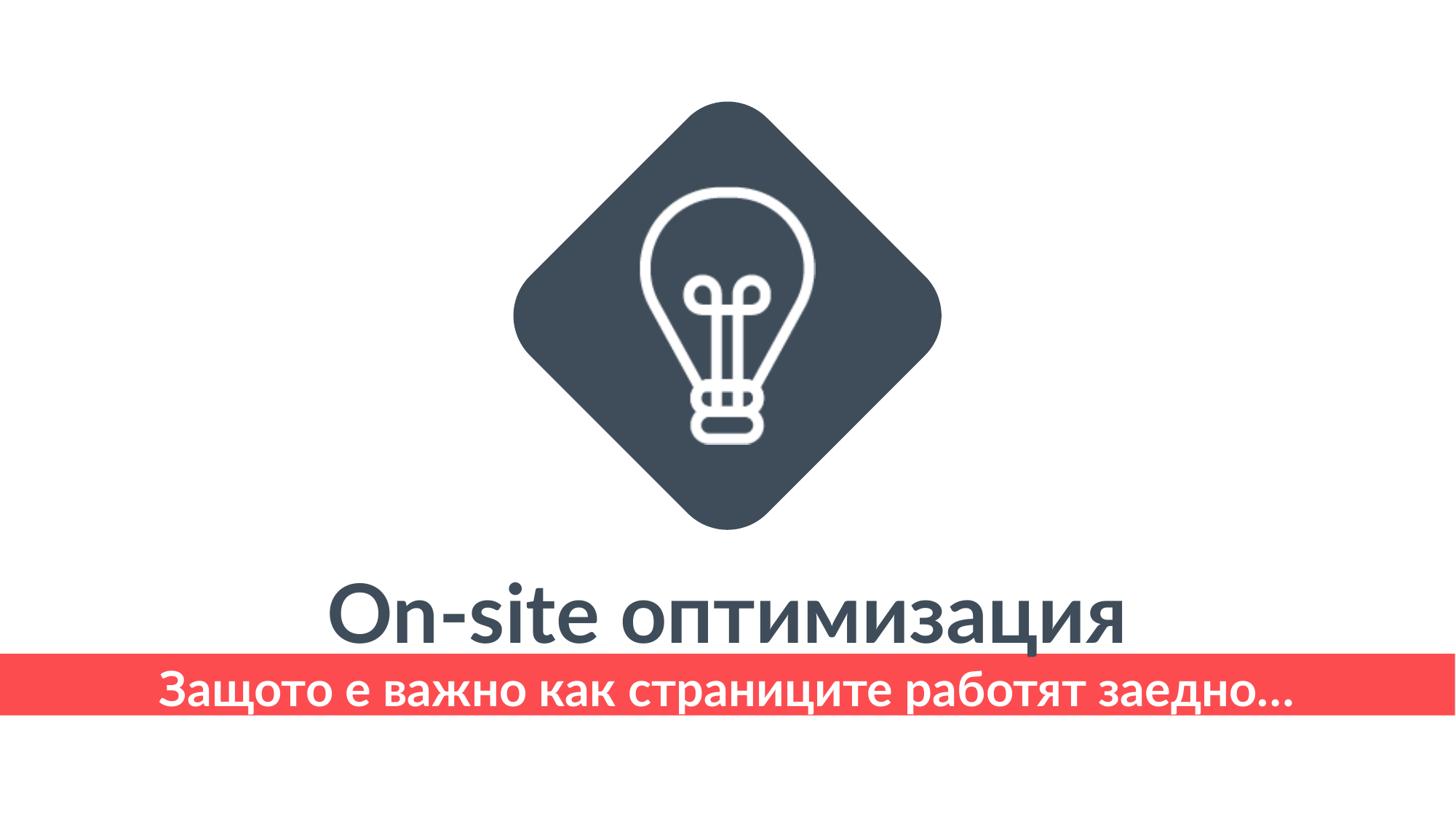

On-site оптимизация
Защото е важно как страниците работят заедно…